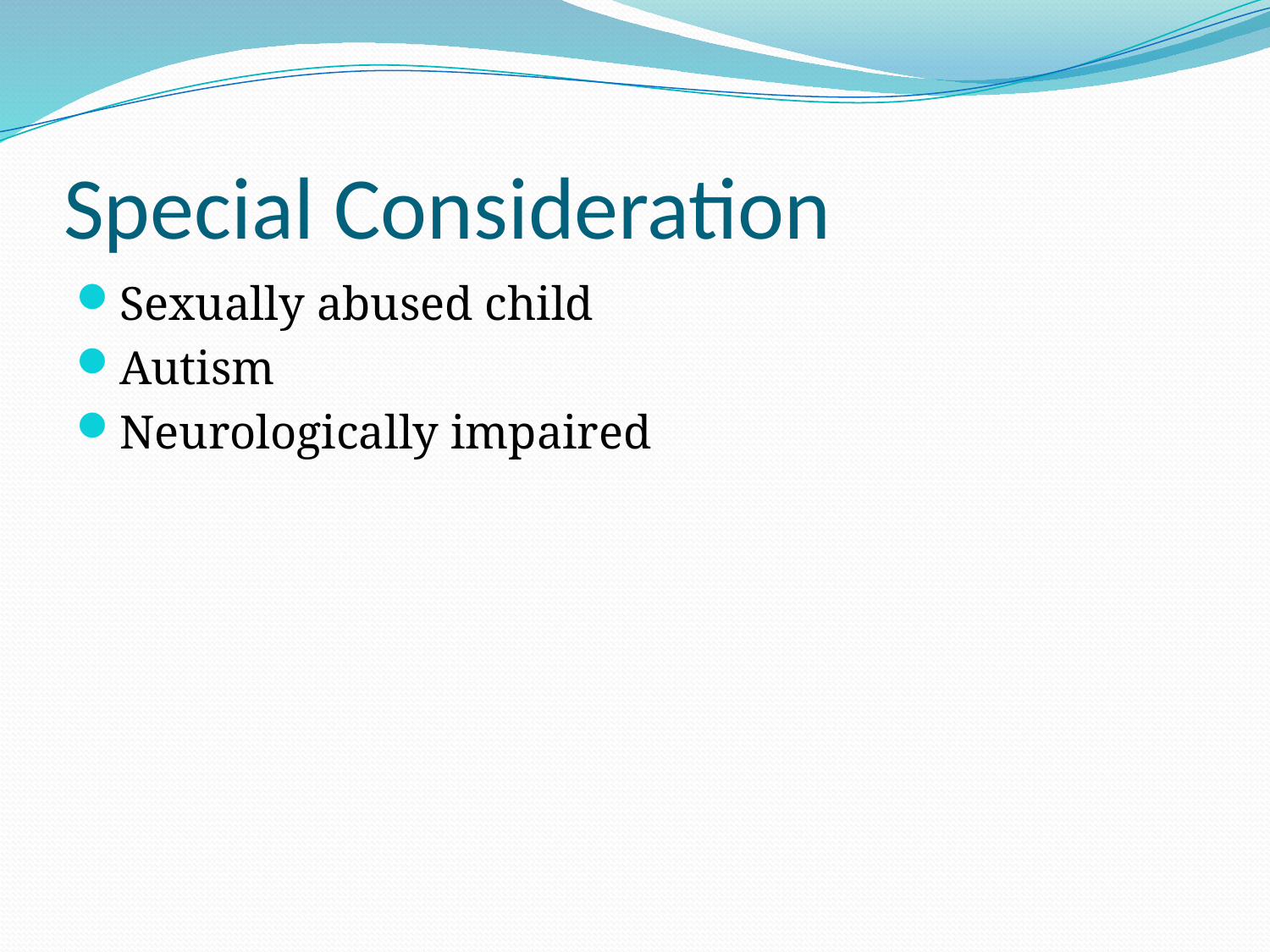

# Special Consideration
Sexually abused child
Autism
Neurologically impaired